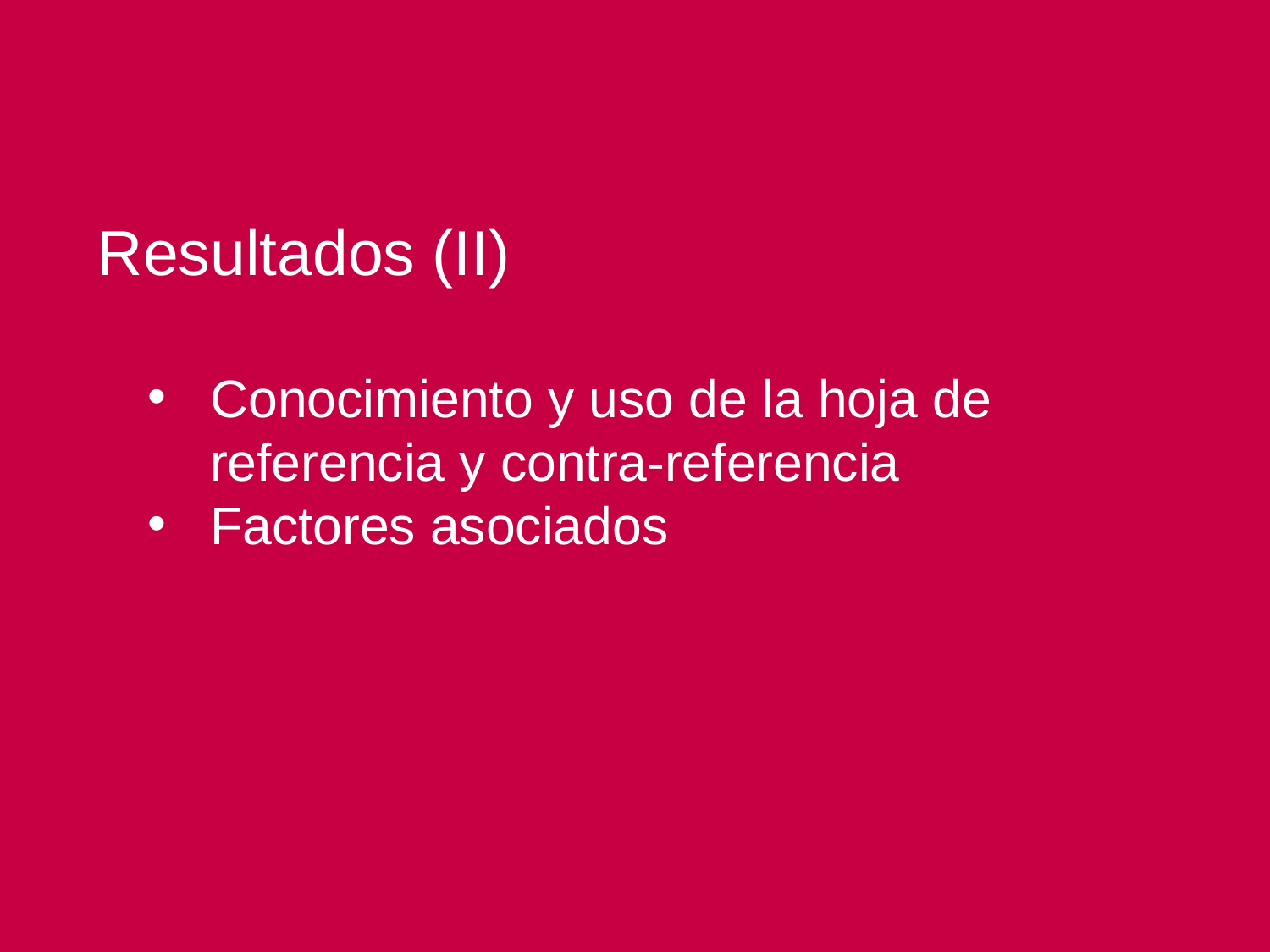

Resultados (II)

Conocimiento y uso de la hoja de referencia y contra-referencia
Factores asociados